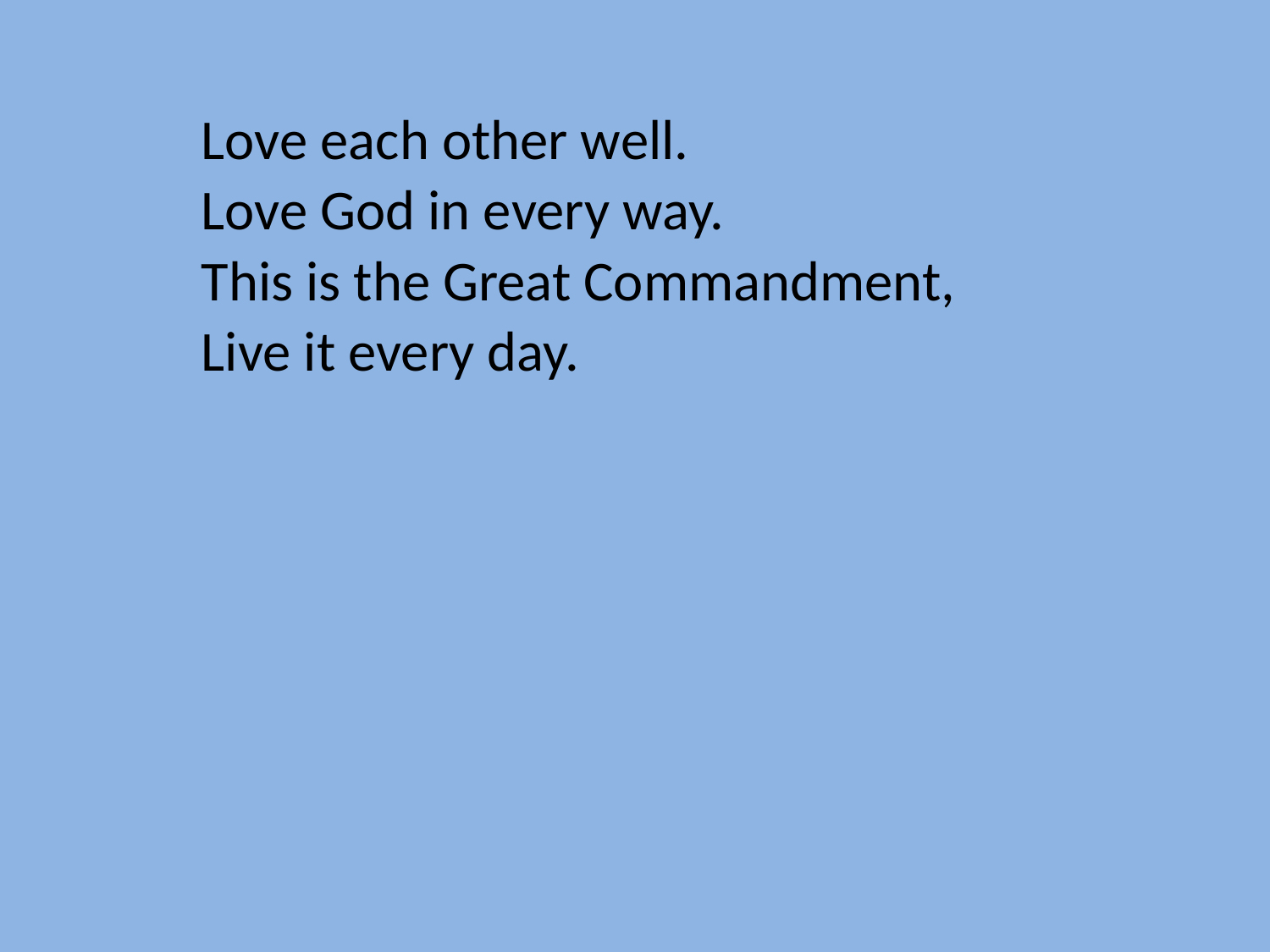

Love each other well.
Love God in every way.
This is the Great Commandment,
Live it every day.